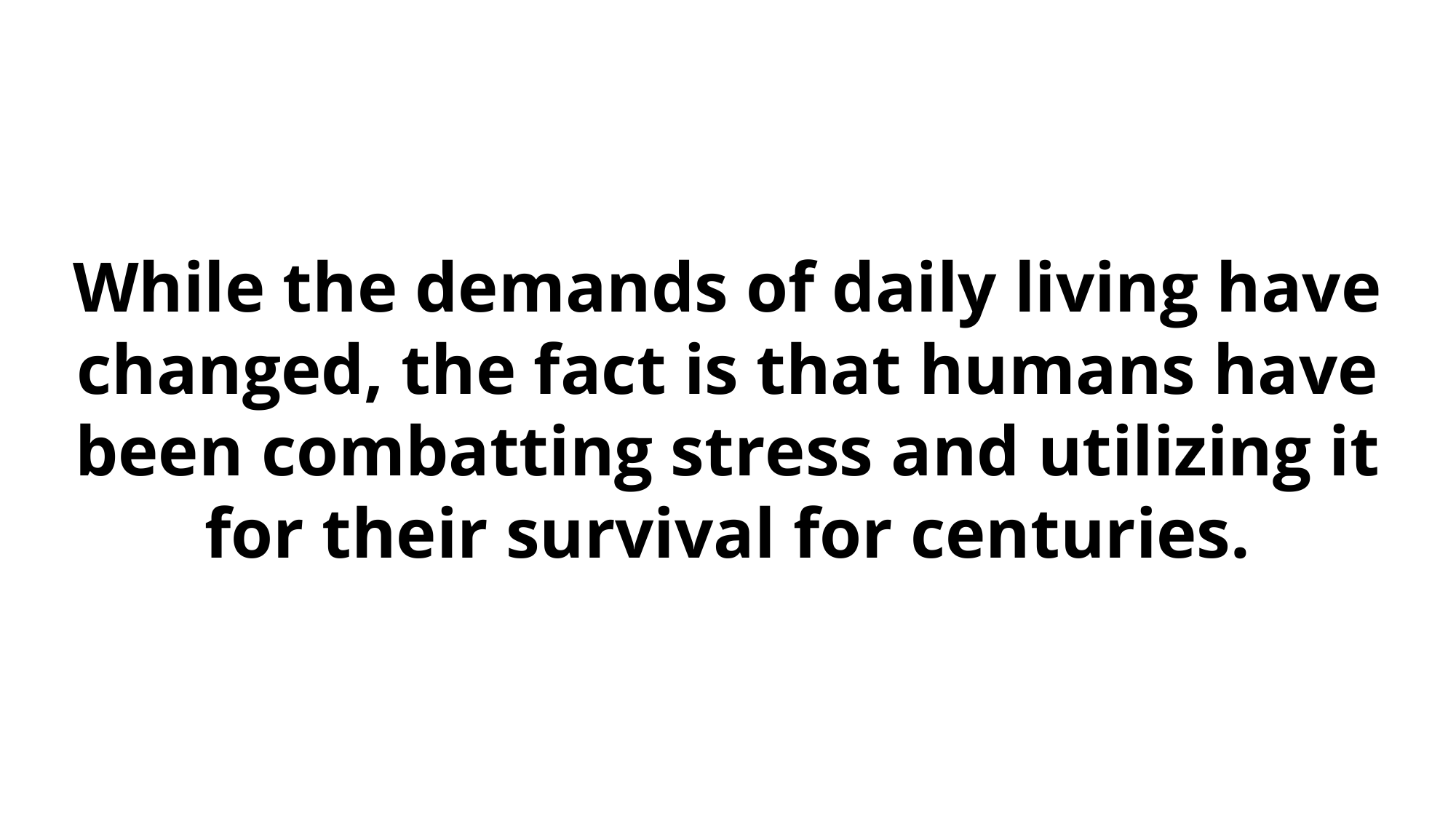

While the demands of daily living have changed, the fact is that humans have been combatting stress and utilizing it for their survival for centuries.